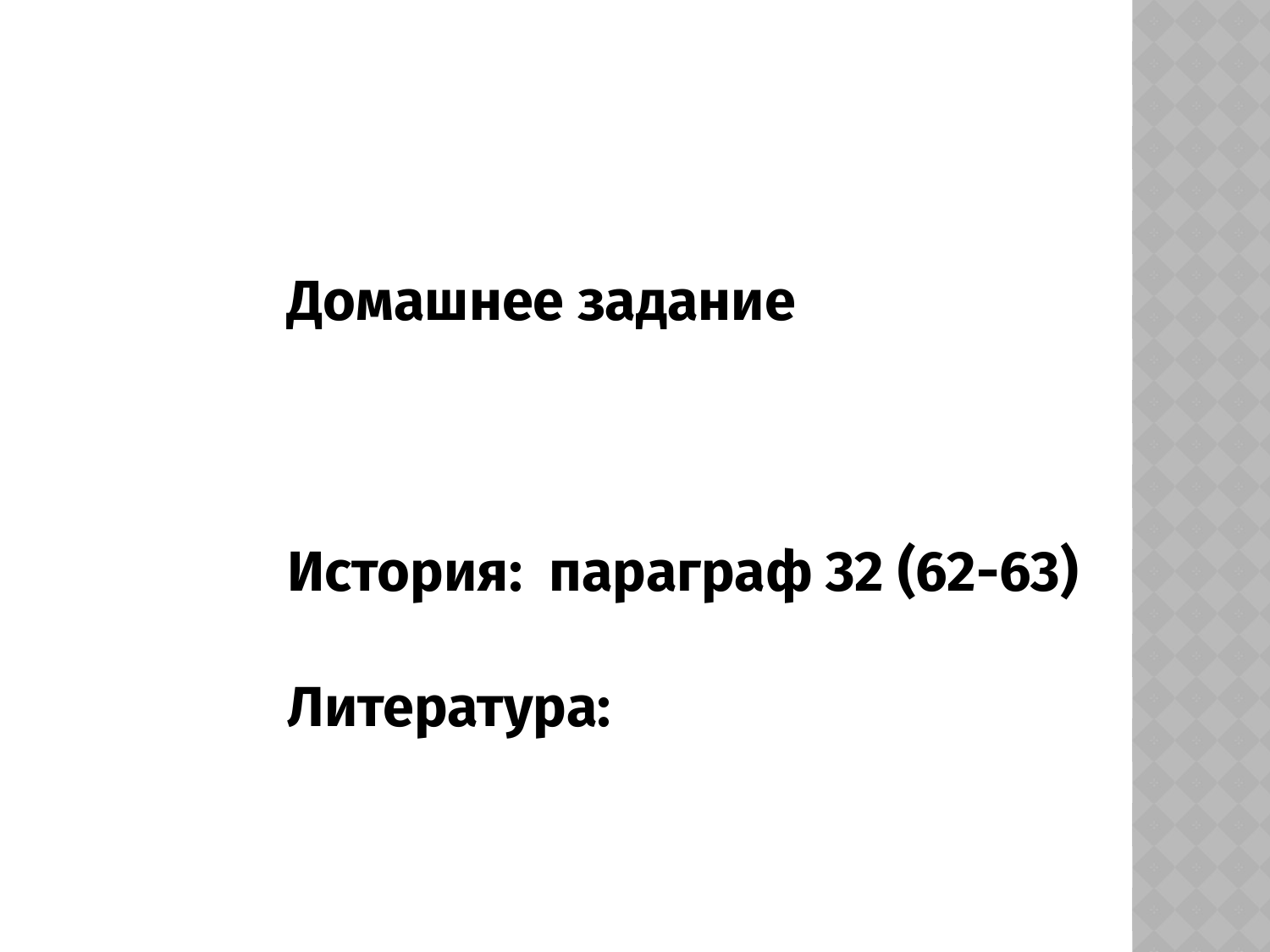

Домашнее задание

История:  параграф 32 (62-63)

Литература: